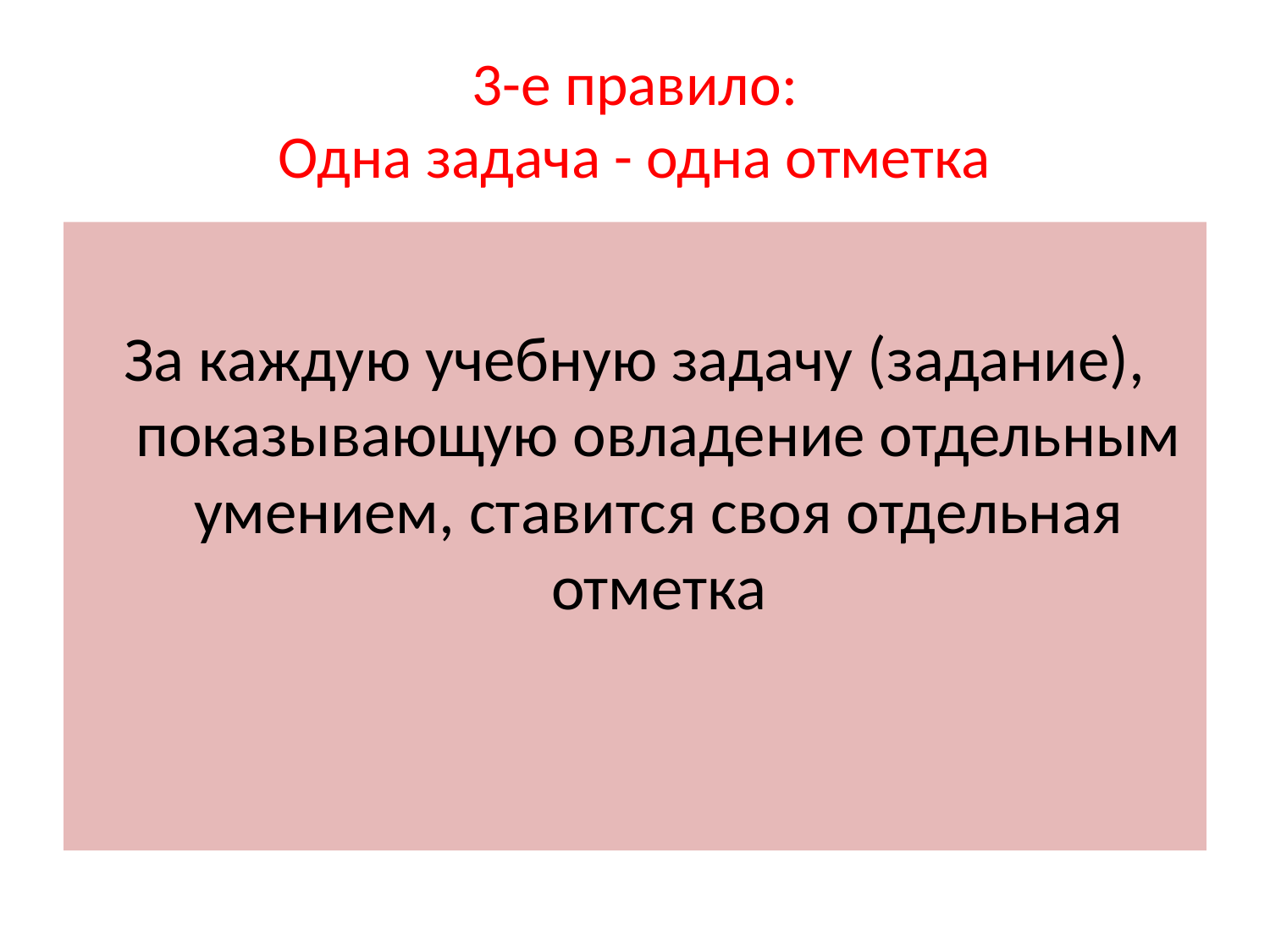

# 3-е правило: Одна задача - одна отметка

За каждую учебную задачу (задание), показывающую овладение отдельным умением, ставится своя отдельная отметка